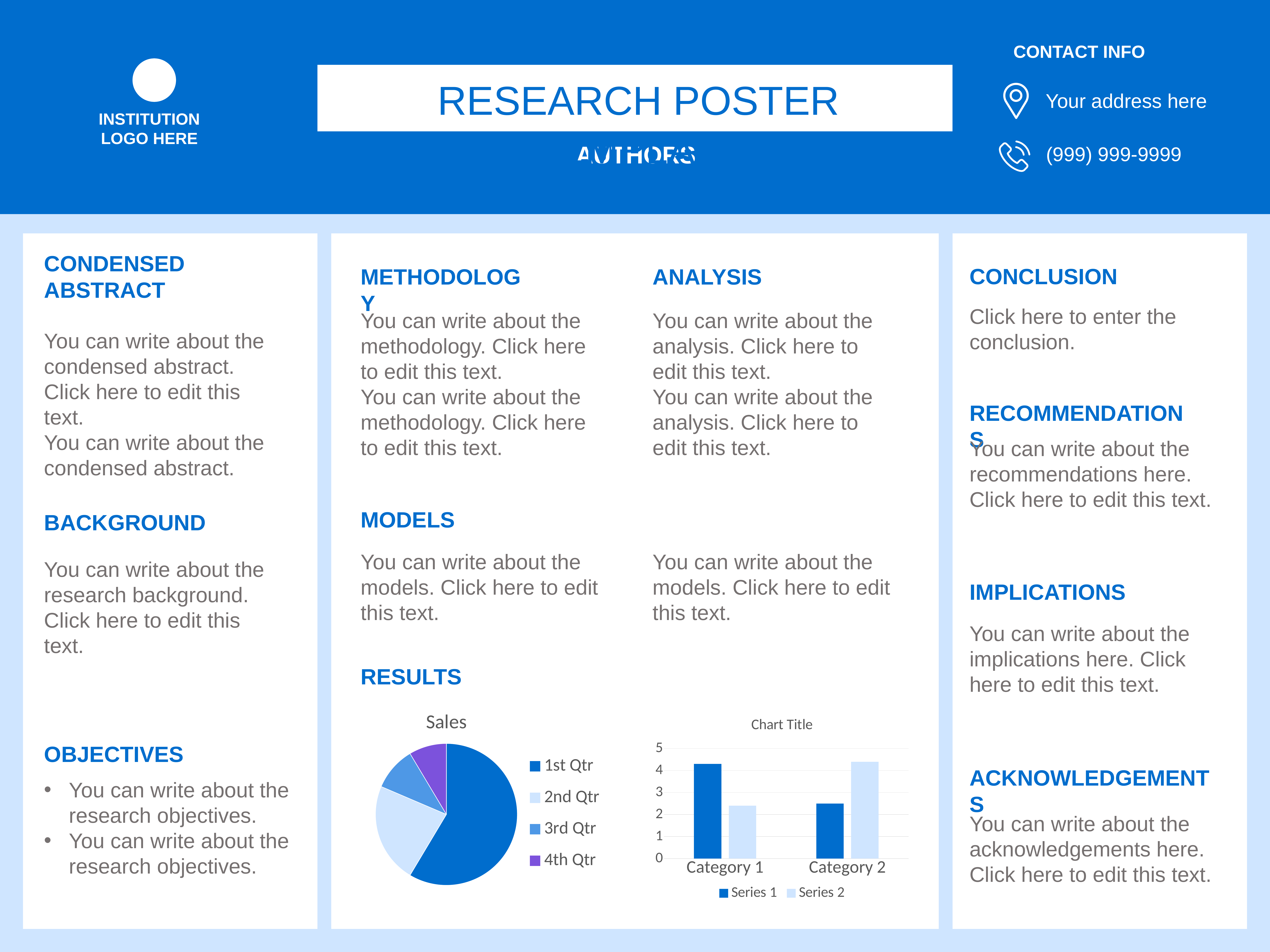

CONTACT INFO

INSTITUTION LOGO HERE

RESEARCH POSTER TEMPLATE

Your address here
AUTHORS
(999) 999-9999

CONDENSED ABSTRACT
CONCLUSION
ANALYSIS
METHODOLOGY
Click here to enter the conclusion.
You can write about the analysis. Click here to edit this text.
You can write about the analysis. Click here to edit this text.
You can write about the methodology. Click here to edit this text.
You can write about the methodology. Click here to edit this text.
You can write about the condensed abstract. Click here to edit this text.
You can write about the condensed abstract.
RECOMMENDATIONS
You can write about the recommendations here. Click here to edit this text.
MODELS
BACKGROUND
You can write about the models. Click here to edit this text.
You can write about the models. Click here to edit this text.
You can write about the research background. Click here to edit this text.
IMPLICATIONS
You can write about the implications here. Click here to edit this text.
RESULTS

### Chart:

| Category | Sales |
|---|---|
| 1st Qtr | 8.2 |
| 2nd Qtr | 3.2 |
| 3rd Qtr | 1.4 |
| 4th Qtr | 1.2 |

### Chart:

| Category | Series 1 | Series 2 |
|---|---|---|
| Category 1 | 4.3 | 2.4 |
| Category 2 | 2.5 | 4.4 |
OBJECTIVES
ACKNOWLEDGEMENTS
You can write about the research objectives.
You can write about the research objectives.
You can write about the acknowledgements here. Click here to edit this text.